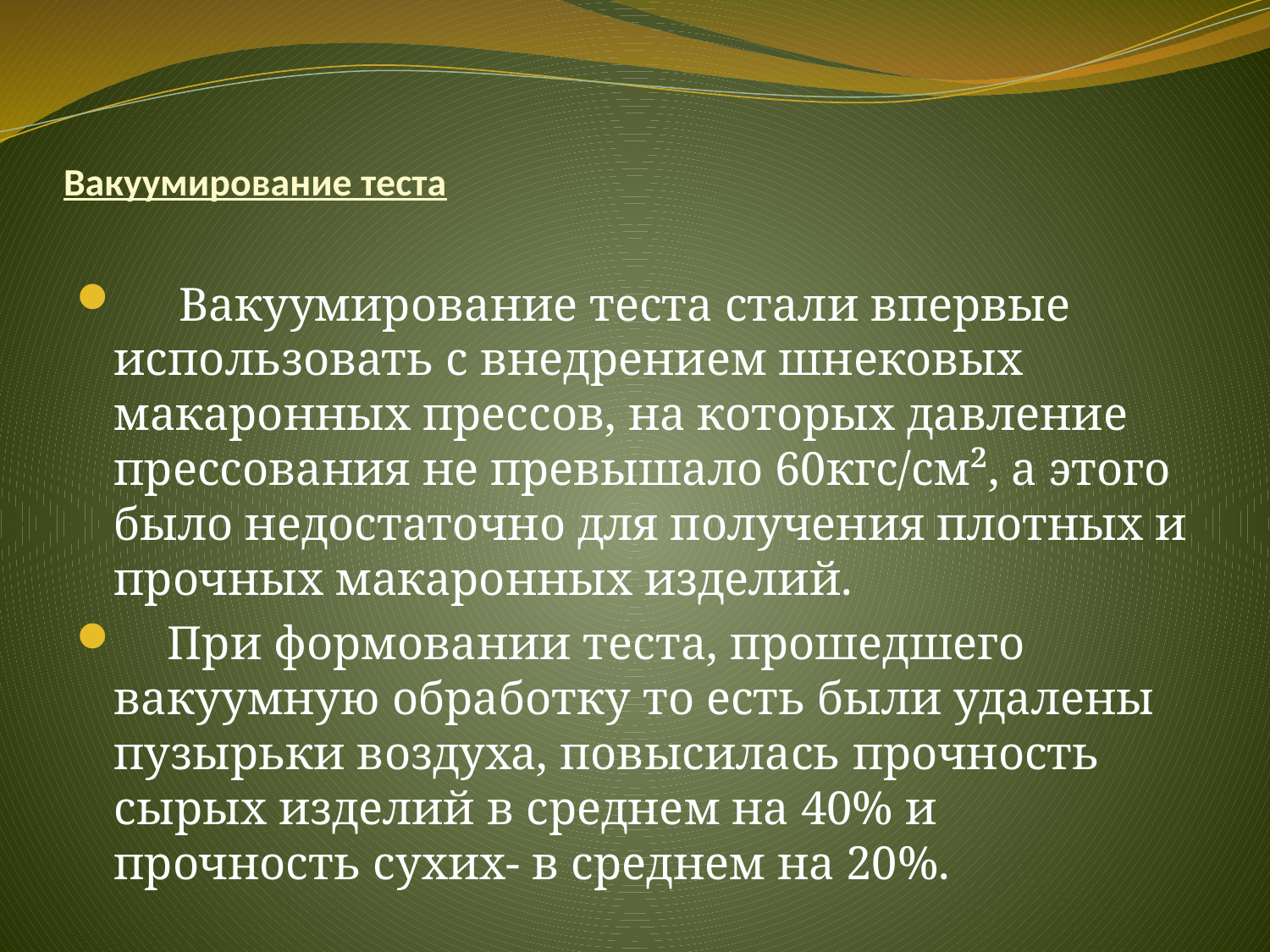

# Вакуумирование теста
     Вакуумирование теста стали впервые использовать с внедрением шнековых макаронных прессов, на которых давление прессования не превышало 60кгс/см², а этого было недостаточно для получения плотных и прочных макаронных изделий.
    При формовании теста, прошедшего вакуумную обработку то есть были удалены пузырьки воздуха, повысилась прочность сырых изделий в среднем на 40% и прочность сухих- в среднем на 20%.